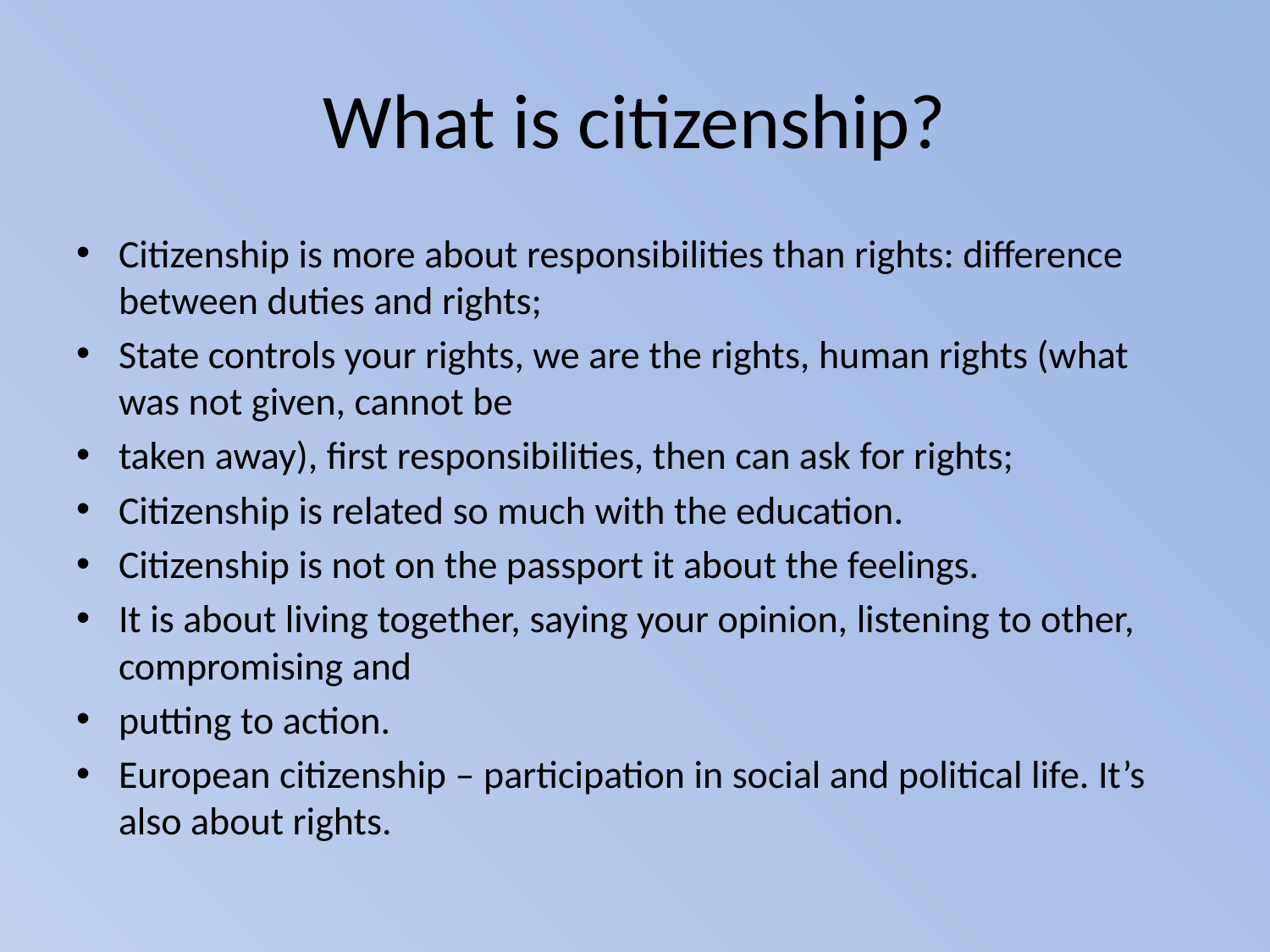

# What is citizenship?
Citizenship is more about responsibilities than rights: difference between duties and rights;
State controls your rights, we are the rights, human rights (what was not given, cannot be
taken away), first responsibilities, then can ask for rights;
Citizenship is related so much with the education.
Citizenship is not on the passport it about the feelings.
It is about living together, saying your opinion, listening to other, compromising and
putting to action.
European citizenship – participation in social and political life. It’s also about rights.